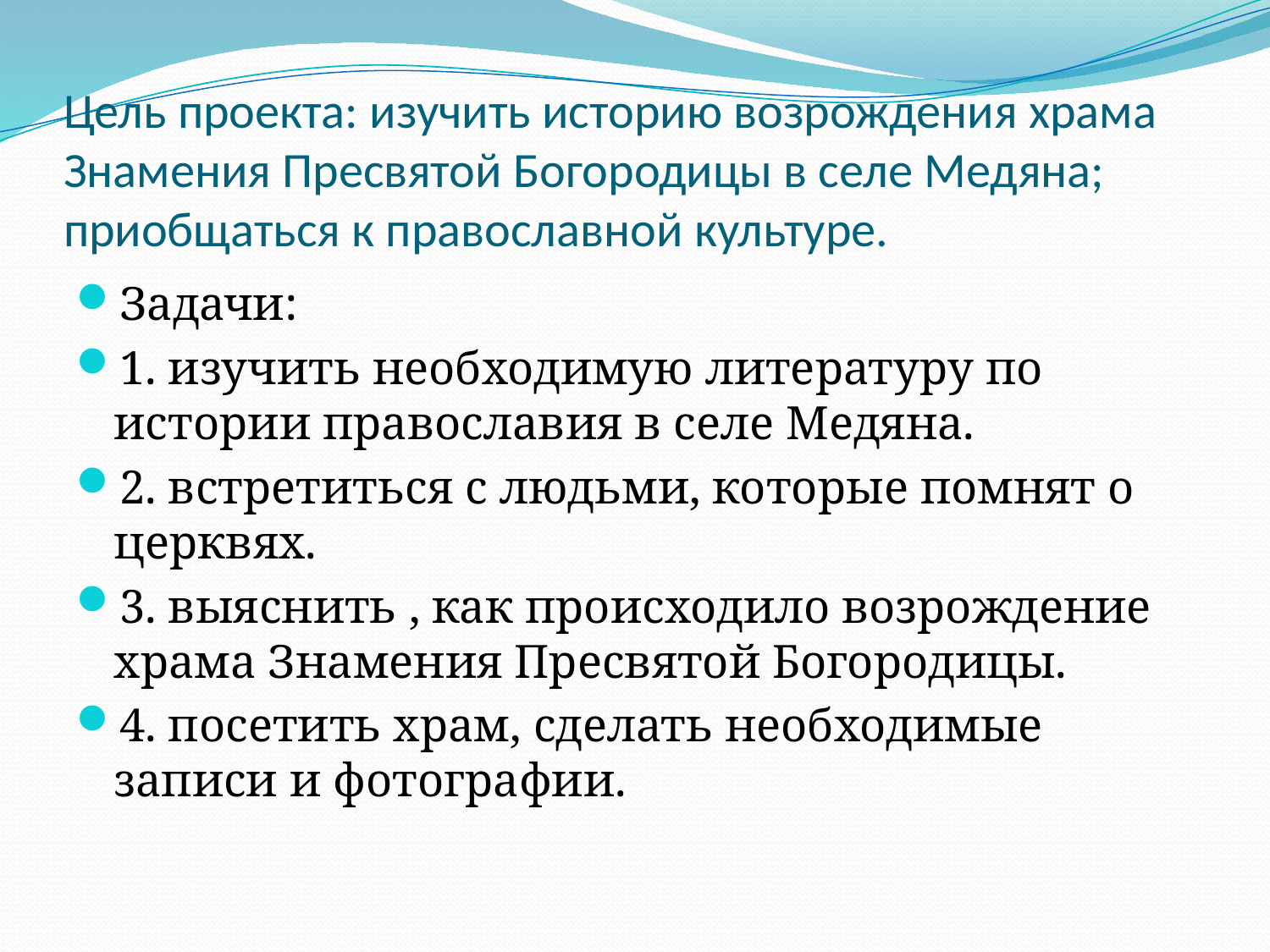

# Цель проекта: изучить историю возрождения храма Знамения Пресвятой Богородицы в селе Медяна; приобщаться к православной культуре.
Задачи:
1. изучить необходимую литературу по истории православия в селе Медяна.
2. встретиться с людьми, которые помнят о церквях.
3. выяснить , как происходило возрождение храма Знамения Пресвятой Богородицы.
4. посетить храм, сделать необходимые записи и фотографии.